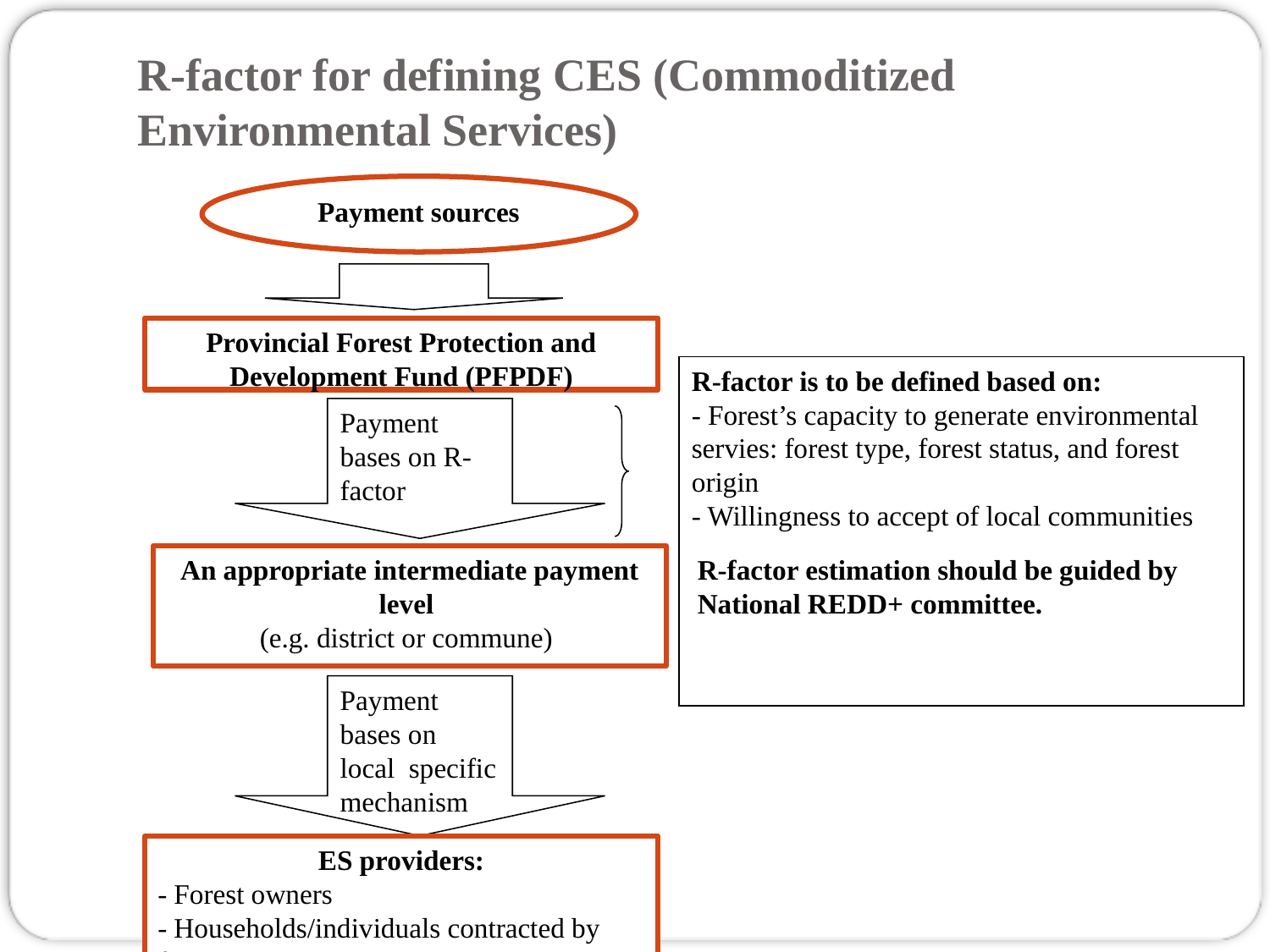

# R-factor for defining CES (Commoditized Environmental Services)
Payment sources

Provincial Forest Protection and Development Fund (PFPDF)
R-factor is to be defined based on:
- Forest’s capacity to generate environmental servies: forest type, forest status, and forest origin
- Willingness to accept of local communities
Payment bases on R-factor

An appropriate intermediate payment level
(e.g. district or commune)
Payment bases on  local  specific mechanism
ES providers:
- Forest owners
- Households/individuals contracted by forest owners

R-factor estimation should be guided by National REDD+ committee.